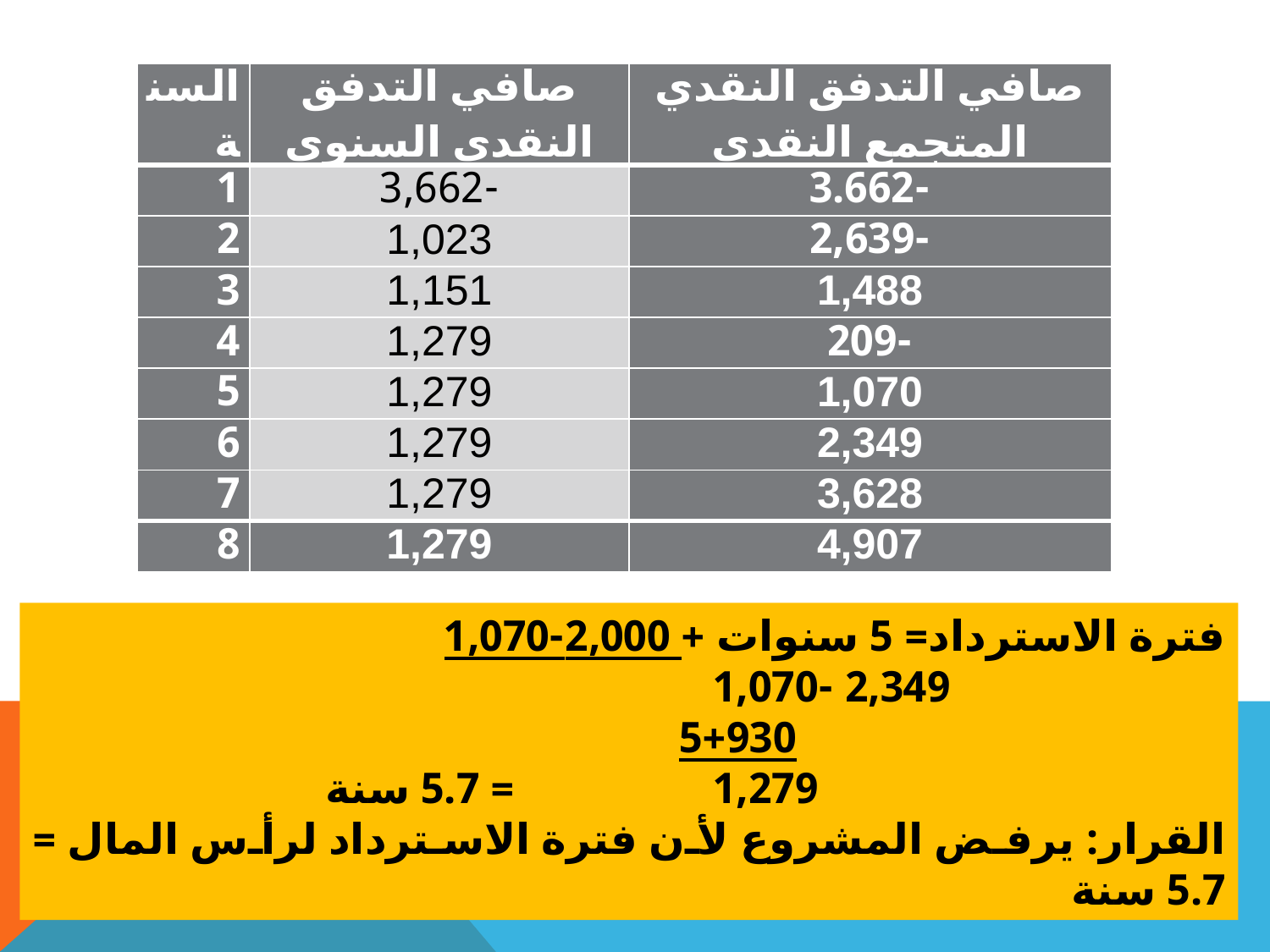

| السنة | صافي التدفق النقدي السنوي | صافي التدفق النقدي المتجمع النقدي |
| --- | --- | --- |
| 1 | -3,662 | -3.662 |
| 2 | 1,023 | -2,639 |
| 3 | 1,151 | 1,488 |
| 4 | 1,279 | -209 |
| 5 | 1,279 | 1,070 |
| 6 | 1,279 | 2,349 |
| 7 | 1,279 | 3,628 |
| 8 | 1,279 | 4,907 |
فترة الاسترداد= 5 سنوات + 2,000-1,070
             	            2,349 -1,070
                                       5+930
                                     1,279                  = 5.7 سنة
القرار: يرفض المشروع لأن فترة الاسترداد لرأس المال = 5.7 سنة